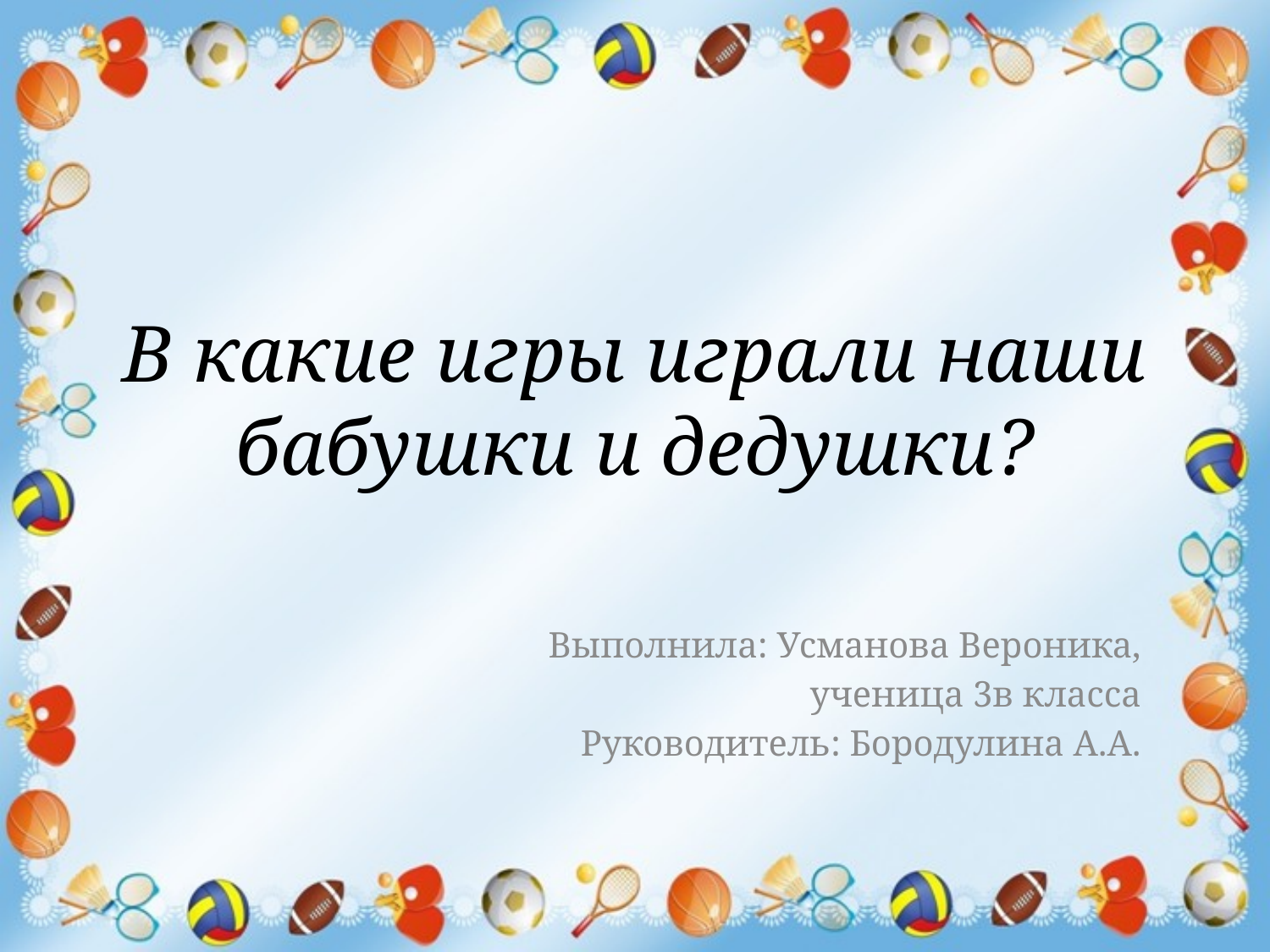

# В какие игры играли наши бабушки и дедушки?
Выполнила: Усманова Вероника,
ученица 3в класса
Руководитель: Бородулина А.А.